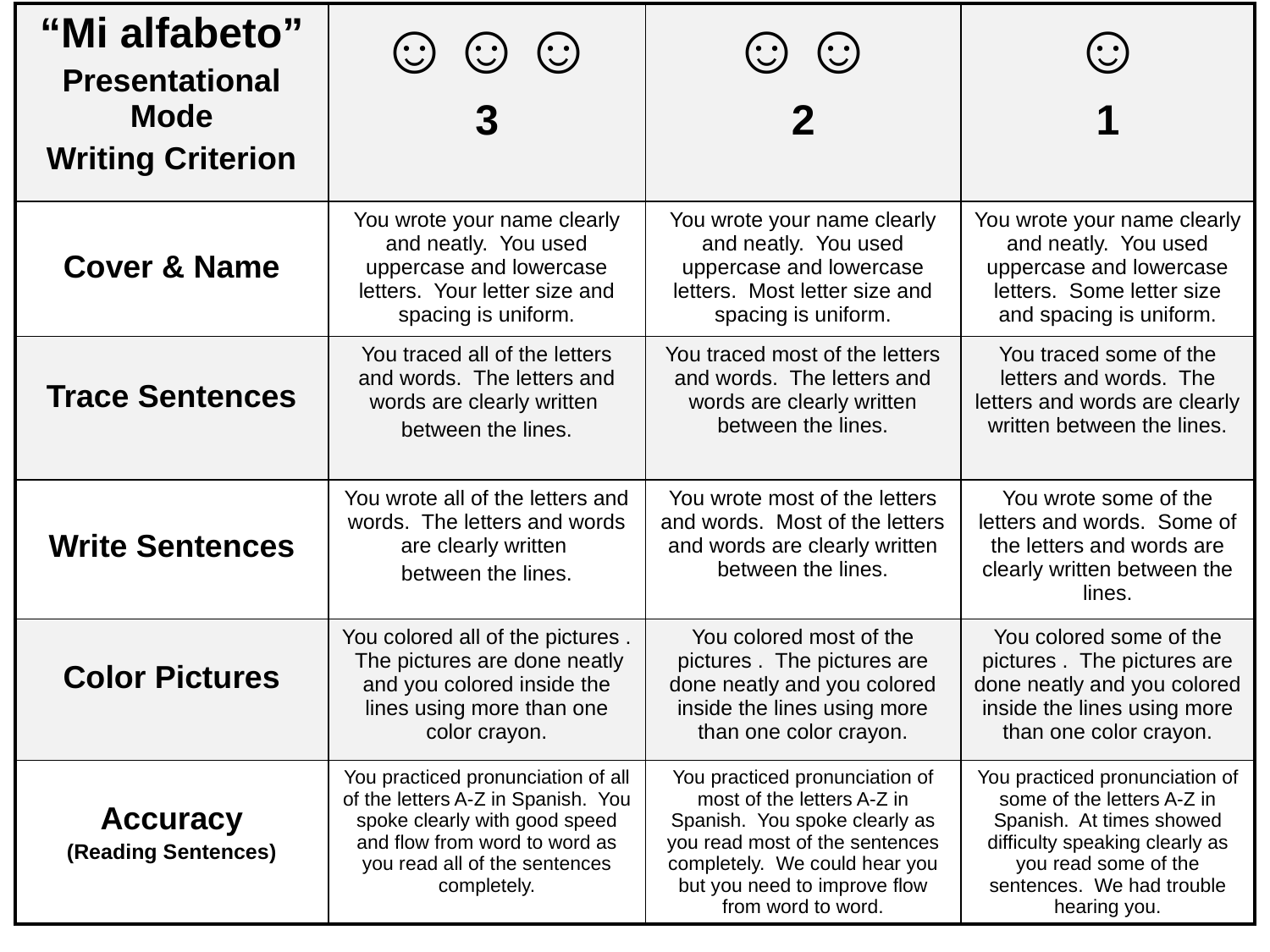

| “Mi alfabeto” Presentational Mode Writing Criterion | ☺☺☺ 3 | ☺☺ 2 | ☺ 1 |
| --- | --- | --- | --- |
| Cover & Name | You wrote your name clearly and neatly. You used uppercase and lowercase letters. Your letter size and spacing is uniform. | You wrote your name clearly and neatly. You used uppercase and lowercase letters. Most letter size and spacing is uniform. | You wrote your name clearly and neatly. You used uppercase and lowercase letters. Some letter size and spacing is uniform. |
| Trace Sentences | You traced all of the letters and words. The letters and words are clearly written between the lines. | You traced most of the letters and words. The letters and words are clearly written between the lines. | You traced some of the letters and words. The letters and words are clearly written between the lines. |
| Write Sentences | You wrote all of the letters and words. The letters and words are clearly written between the lines. | You wrote most of the letters and words. Most of the letters and words are clearly written between the lines. | You wrote some of the letters and words. Some of the letters and words are clearly written between the lines. |
| Color Pictures | You colored all of the pictures . The pictures are done neatly and you colored inside the lines using more than one color crayon. | You colored most of the pictures . The pictures are done neatly and you colored inside the lines using more than one color crayon. | You colored some of the pictures . The pictures are done neatly and you colored inside the lines using more than one color crayon. |
| Accuracy (Reading Sentences) | You practiced pronunciation of all of the letters A-Z in Spanish. You spoke clearly with good speed and flow from word to word as you read all of the sentences completely. | You practiced pronunciation of most of the letters A-Z in Spanish. You spoke clearly as you read most of the sentences completely. We could hear you but you need to improve flow from word to word. | You practiced pronunciation of some of the letters A-Z in Spanish. At times showed difficulty speaking clearly as you read some of the sentences. We had trouble hearing you. |